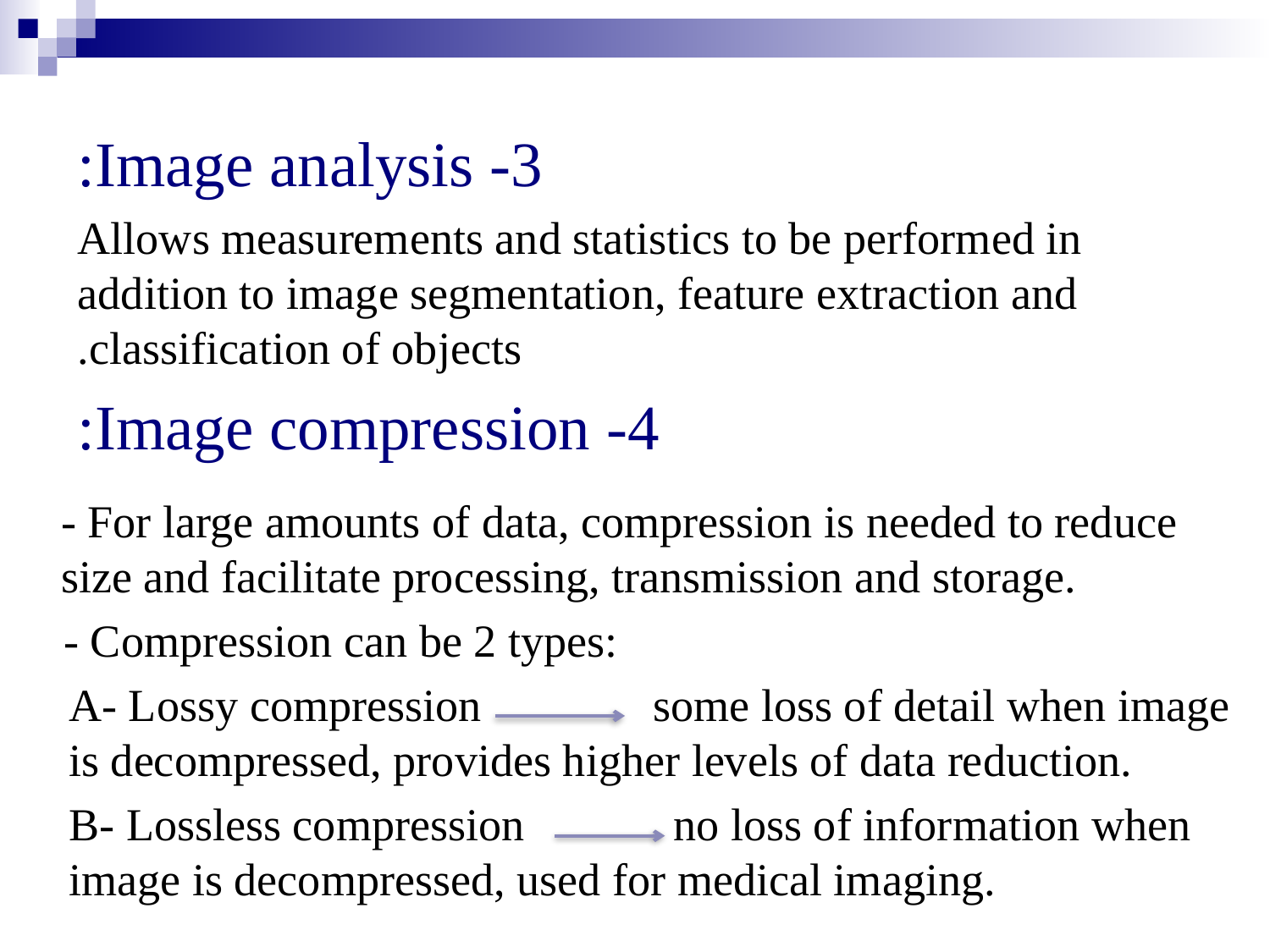

3- Image analysis:
Allows measurements and statistics to be performed in addition to image segmentation, feature extraction and classification of objects.
4- Image compression:

- For large amounts of data, compression is needed to reduce size and facilitate processing, transmission and storage.
  - Compression can be 2 types:
A- Lossy compression               some loss of detail when image is decompressed, provides higher levels of data reduction.
B- Lossless compression             no loss of information when image is decompressed, used for medical imaging.